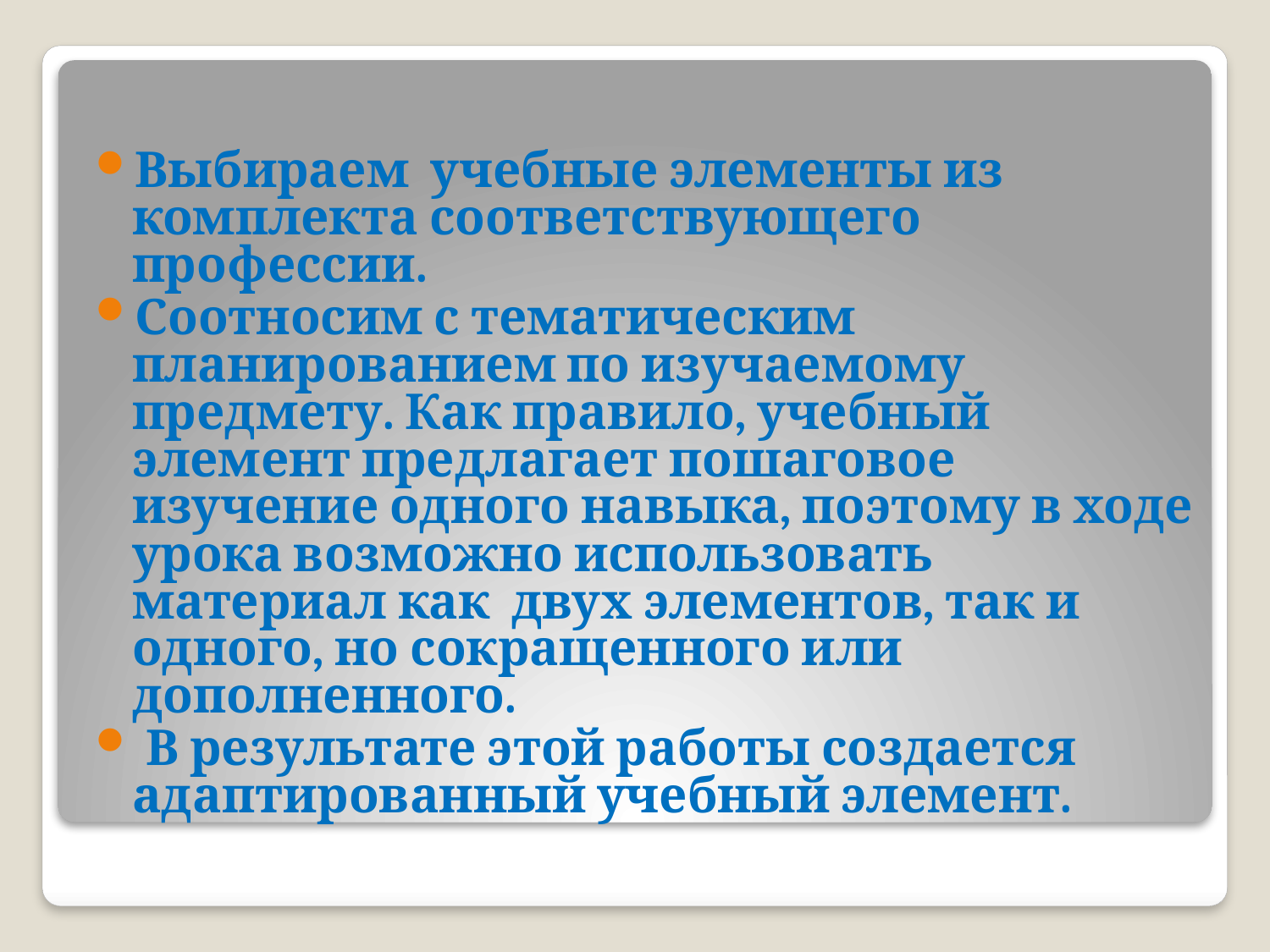

Выбираем  учебные элементы из комплекта соответствующего профессии.
Соотносим с тематическим планированием по изучаемому предмету. Как правило, учебный элемент предлагает пошаговое изучение одного навыка, поэтому в ходе урока возможно использовать материал как  двух элементов, так и одного, но сокращенного или дополненного.
 В результате этой работы создается адаптированный учебный элемент.

#